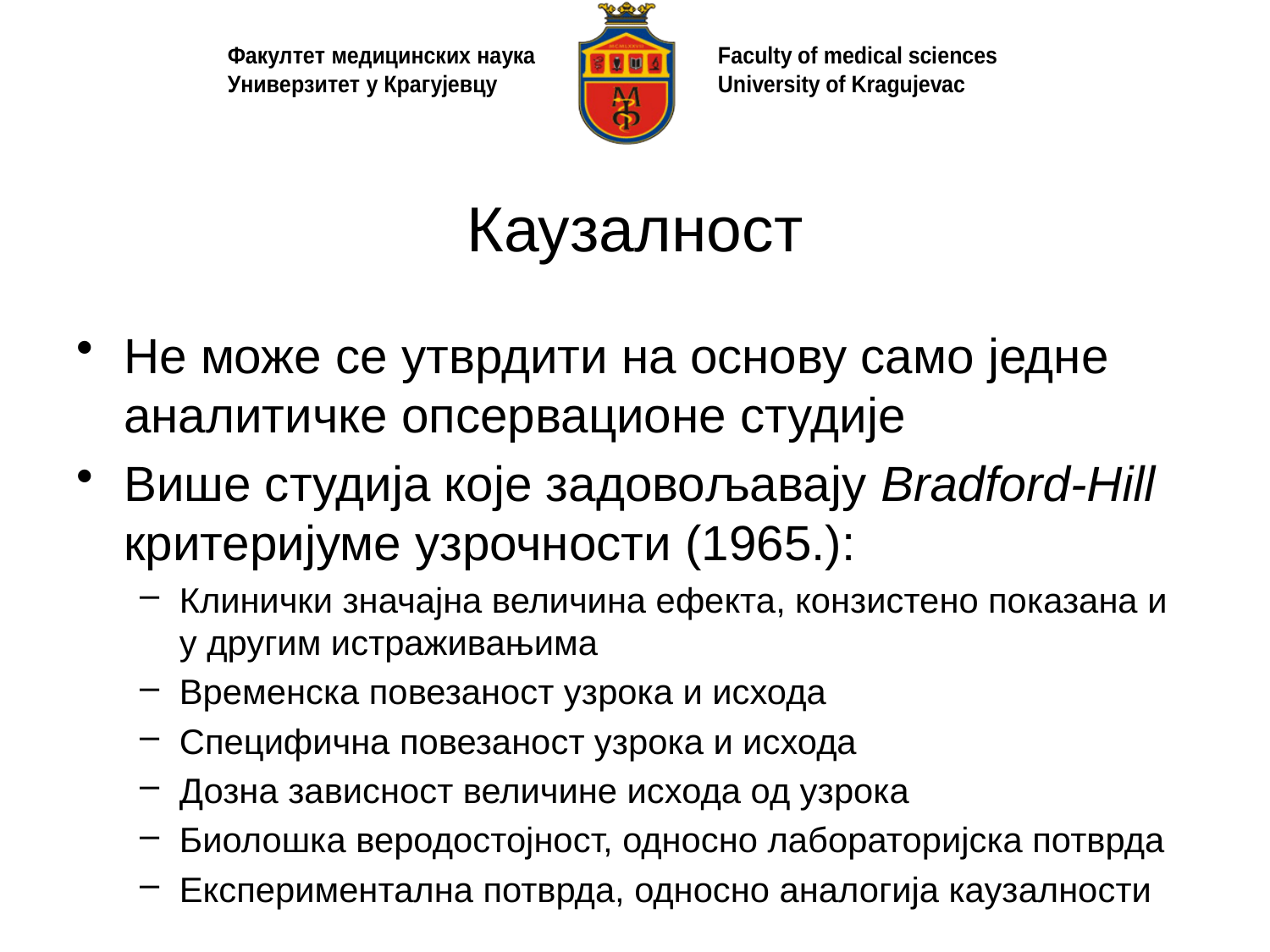

# Каузалност
Не може се утврдити на основу само једне аналитичке опсервационе студије
Више студија које задовољавају Bradford-Hill критеријуме узрочности (1965.):
Клинички значајна величина ефекта, конзистено показана и у другим истраживањима
Временска повезаност узрока и исхода
Специфична повезаност узрока и исхода
Дозна зависност величине исхода од узрока
Биолошка веродостојност, односно лабораторијска потврда
Експериментална потврда, односно аналогија каузалности